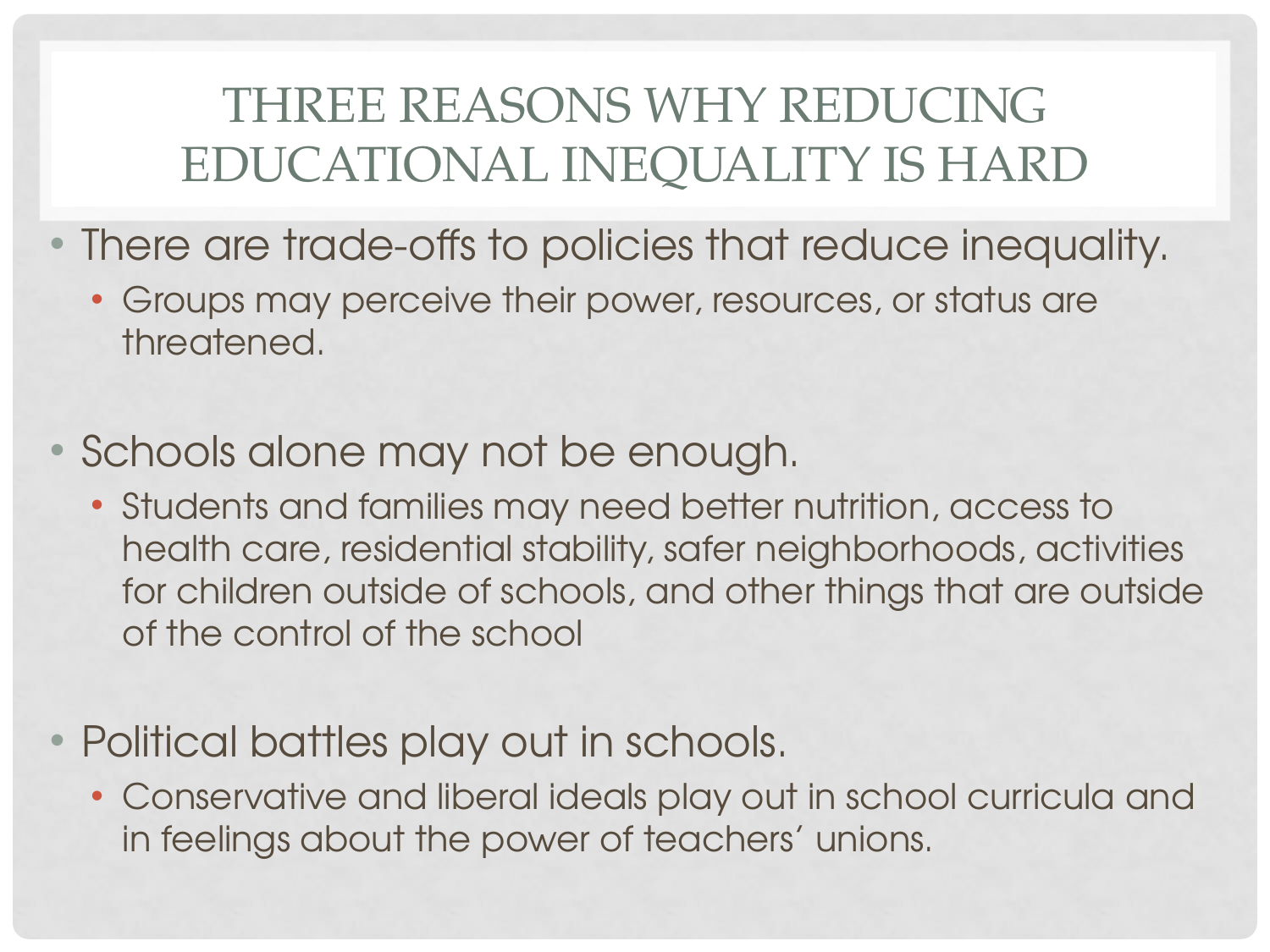

# THREE REASONS WHY REDUCING EDUCATIONAL INEQUALITY IS HARD
There are trade-offs to policies that reduce inequality.
Groups may perceive their power, resources, or status are threatened.

Schools alone may not be enough.
Students and families may need better nutrition, access to health care, residential stability, safer neighborhoods, activities for children outside of schools, and other things that are outside of the control of the school

Political battles play out in schools.
Conservative and liberal ideals play out in school curricula and in feelings about the power of teachers’ unions.